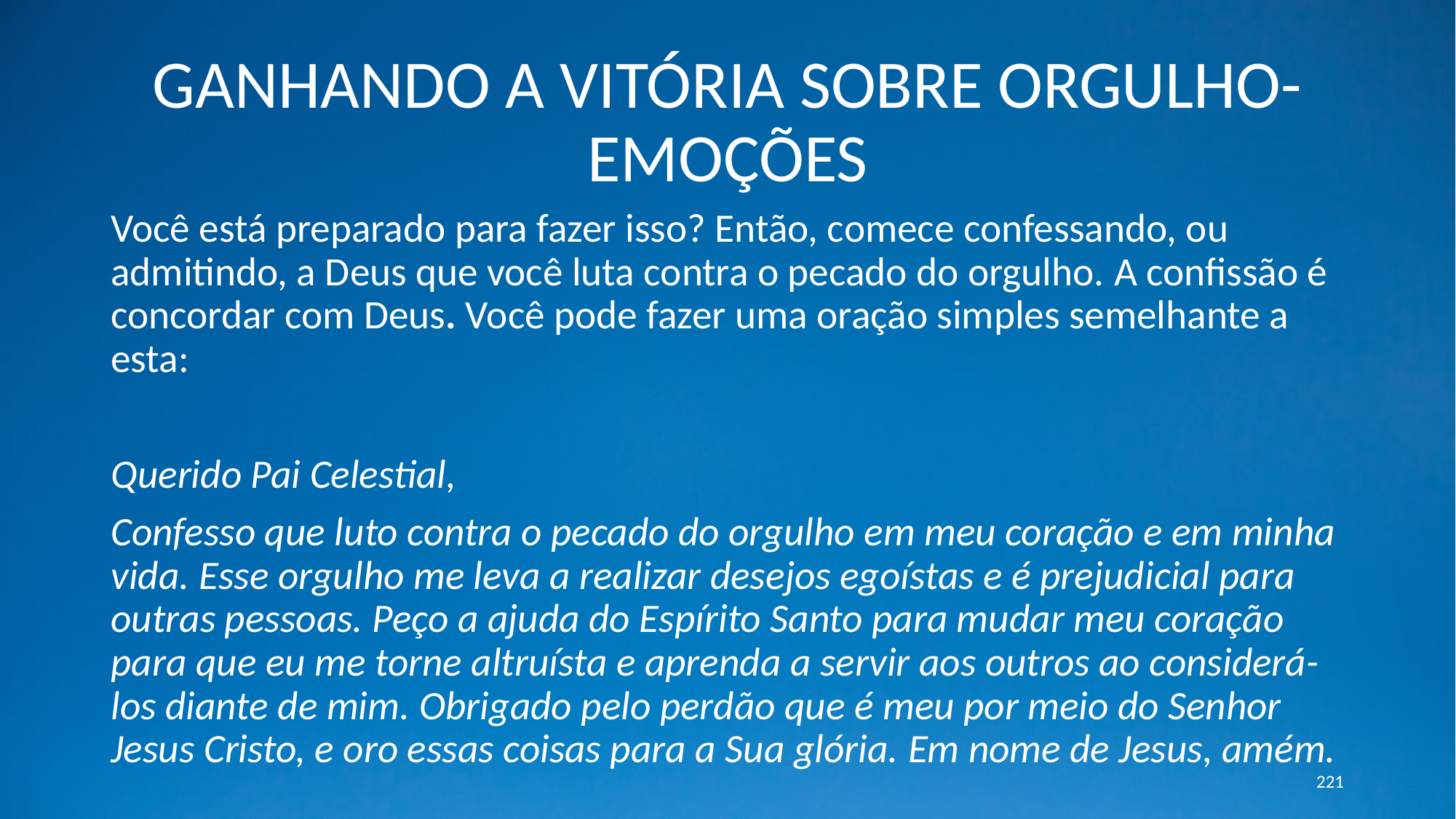

# GANHANDO A VITÓRIA SOBRE ORGULHO-EMOÇÕES
Você está preparado para fazer isso? Então, comece confessando, ou admitindo, a Deus que você luta contra o pecado do orgulho. A confissão é concordar com Deus. Você pode fazer uma oração simples semelhante a esta:

Querido Pai Celestial,
Confesso que luto contra o pecado do orgulho em meu coração e em minha vida. Esse orgulho me leva a realizar desejos egoístas e é prejudicial para outras pessoas. Peço a ajuda do Espírito Santo para mudar meu coração para que eu me torne altruísta e aprenda a servir aos outros ao considerá-los diante de mim. Obrigado pelo perdão que é meu por meio do Senhor Jesus Cristo, e oro essas coisas para a Sua glória. Em nome de Jesus, amém.
221